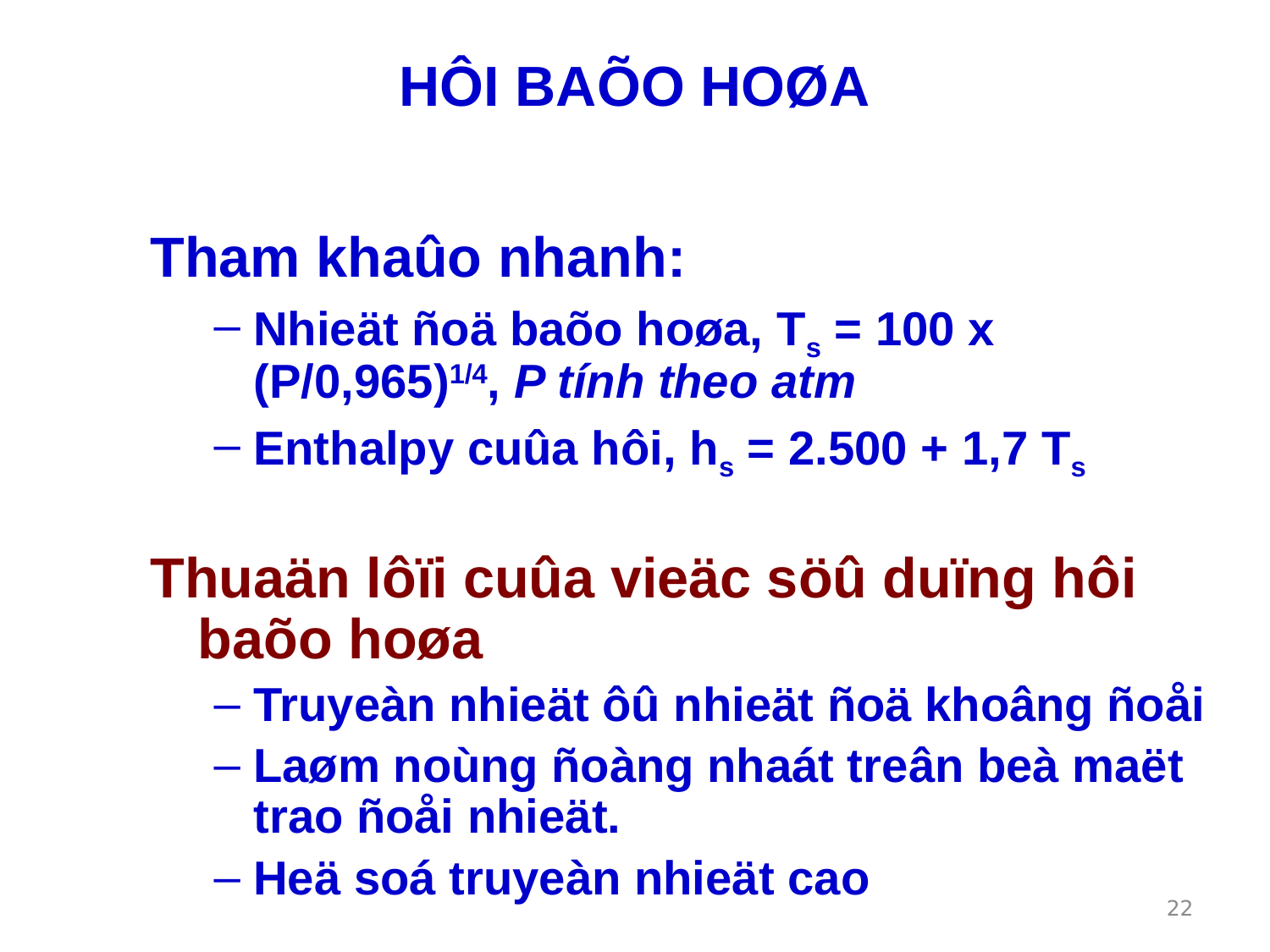

# HÔI BAÕO HOØA
Tham khaûo nhanh:
Nhieät ñoä baõo hoøa, Ts = 100 x (P/0,965)1/4, P tính theo atm
Enthalpy cuûa hôi, hs = 2.500 + 1,7 Ts

Thuaän lôïi cuûa vieäc söû duïng hôi baõo hoøa
Truyeàn nhieät ôû nhieät ñoä khoâng ñoåi
Laøm noùng ñoàng nhaát treân beà maët trao ñoåi nhieät.
Heä soá truyeàn nhieät cao

22